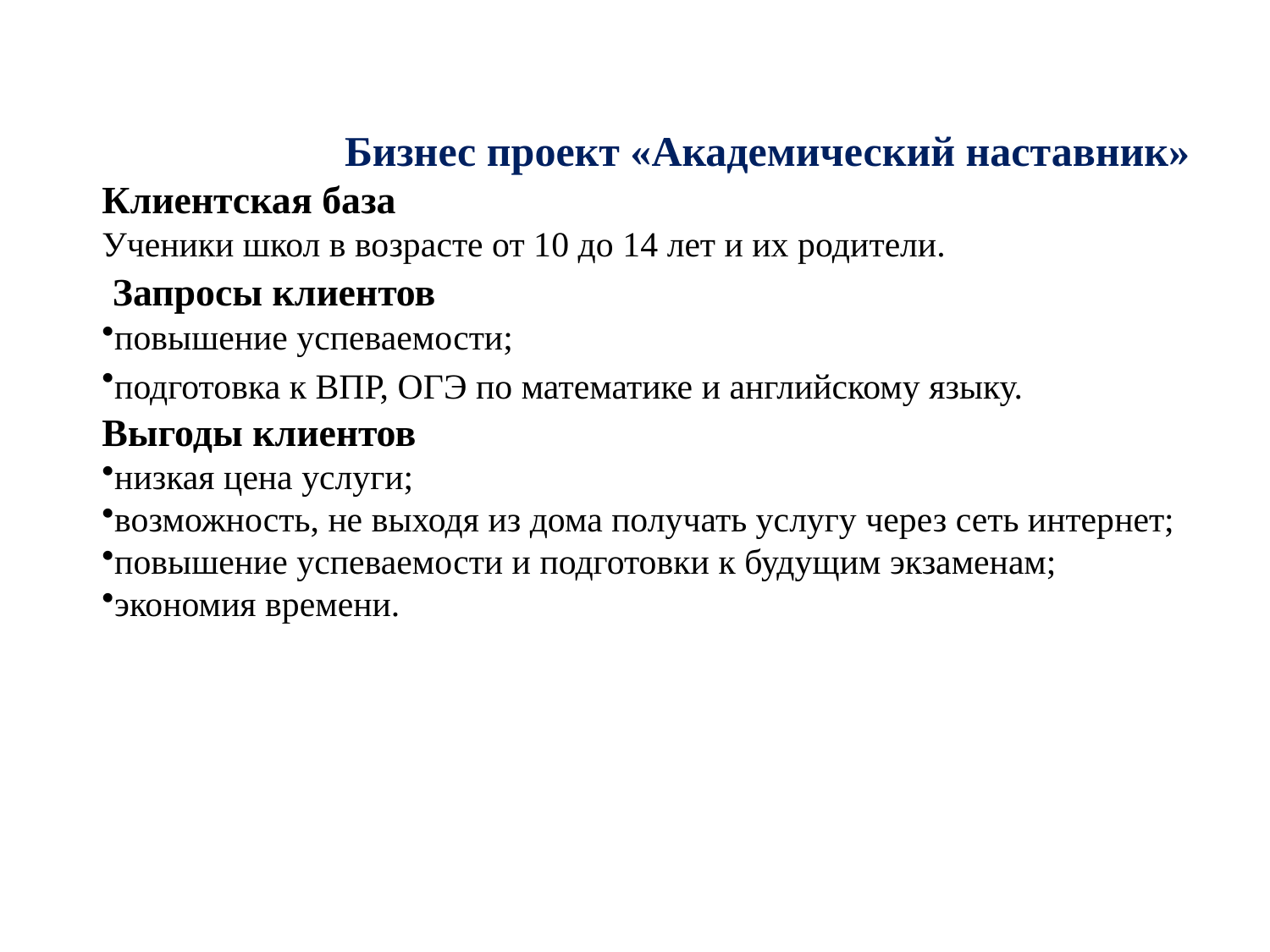

Бизнес проект «Академический наставник»
Клиентская база
Ученики школ в возрасте от 10 до 14 лет и их родители.
 Запросы клиентов
повышение успеваемости;
подготовка к ВПР, ОГЭ по математике и английскому языку.   Выгоды клиентов
низкая цена услуги;
возможность, не выходя из дома получать услугу через сеть интернет;
повышение успеваемости и подготовки к будущим экзаменам;
экономия времени.